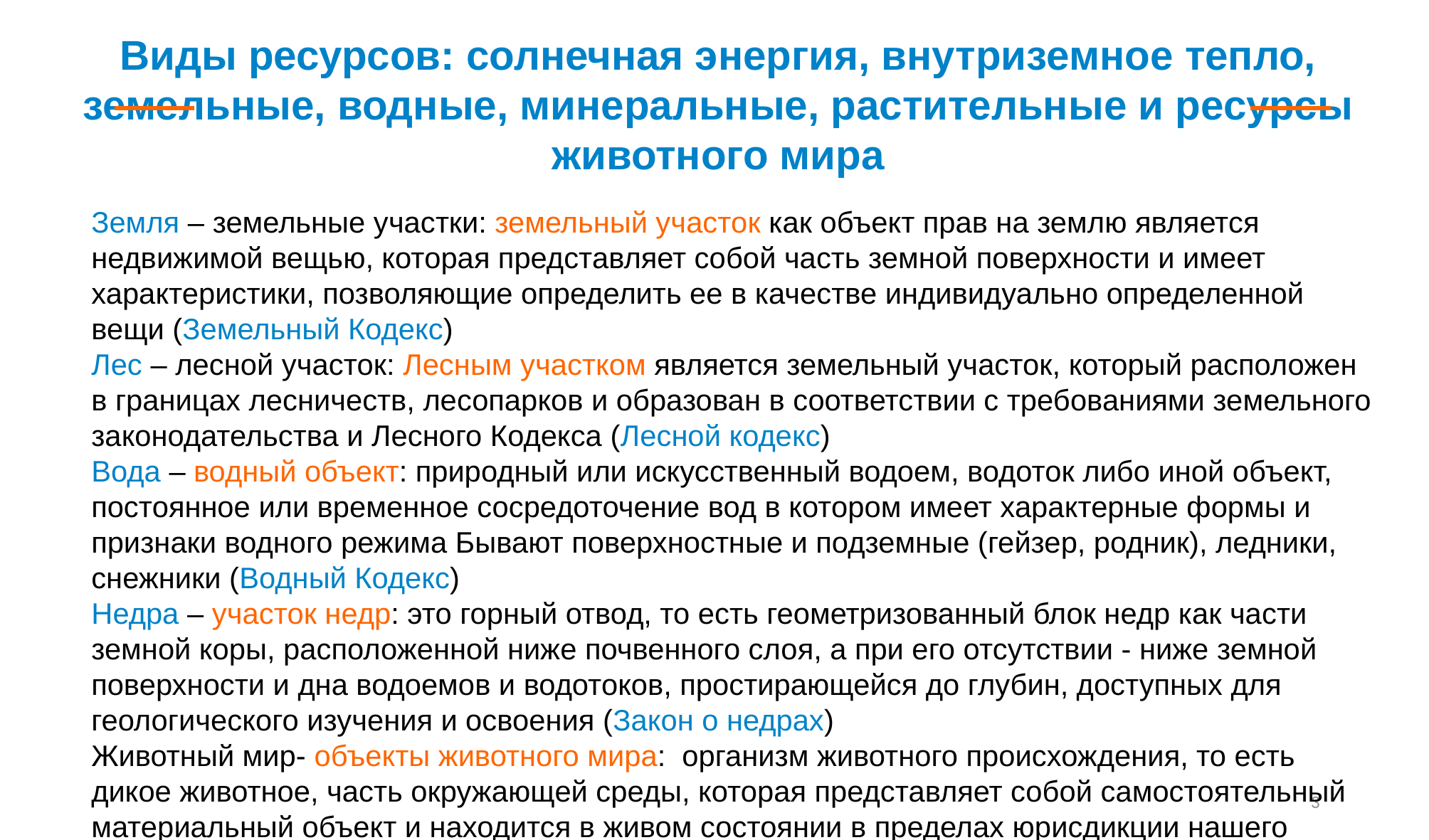

Виды ресурсов: солнечная энергия, внутриземное тепло, земельные, водные, минеральные, растительные и ресурсы животного мира

Земля – земельные участки: земельный участок как объект прав на землю является недвижимой вещью, которая представляет собой часть земной поверхности и имеет характеристики, позволяющие определить ее в качестве индивидуально определенной вещи (Земельный Кодекс)
Лес – лесной участок: Лесным участком является земельный участок, который расположен в границах лесничеств, лесопарков и образован в соответствии с требованиями земельного законодательства и Лесного Кодекса (Лесной кодекс)
Вода – водный объект: природный или искусственный водоем, водоток либо иной объект, постоянное или временное сосредоточение вод в котором имеет характерные формы и признаки водного режима Бывают поверхностные и подземные (гейзер, родник), ледники, снежники (Водный Кодекс)
Недра – участок недр: это горный отвод, то есть геометризованный блок недр как части земной коры, расположенной ниже почвенного слоя, а при его отсутствии - ниже земной поверхности и дна водоемов и водотоков, простирающейся до глубин, доступных для геологического изучения и освоения (Закон о недрах)
Животный мир- объекты животного мира:  организм животного происхождения, то есть дикое животное, часть окружающей среды, которая представляет собой самостоятельный материальный объект и находится в живом состоянии в пределах юрисдикции нашего государства (ФЗ «О животном мире»)
3